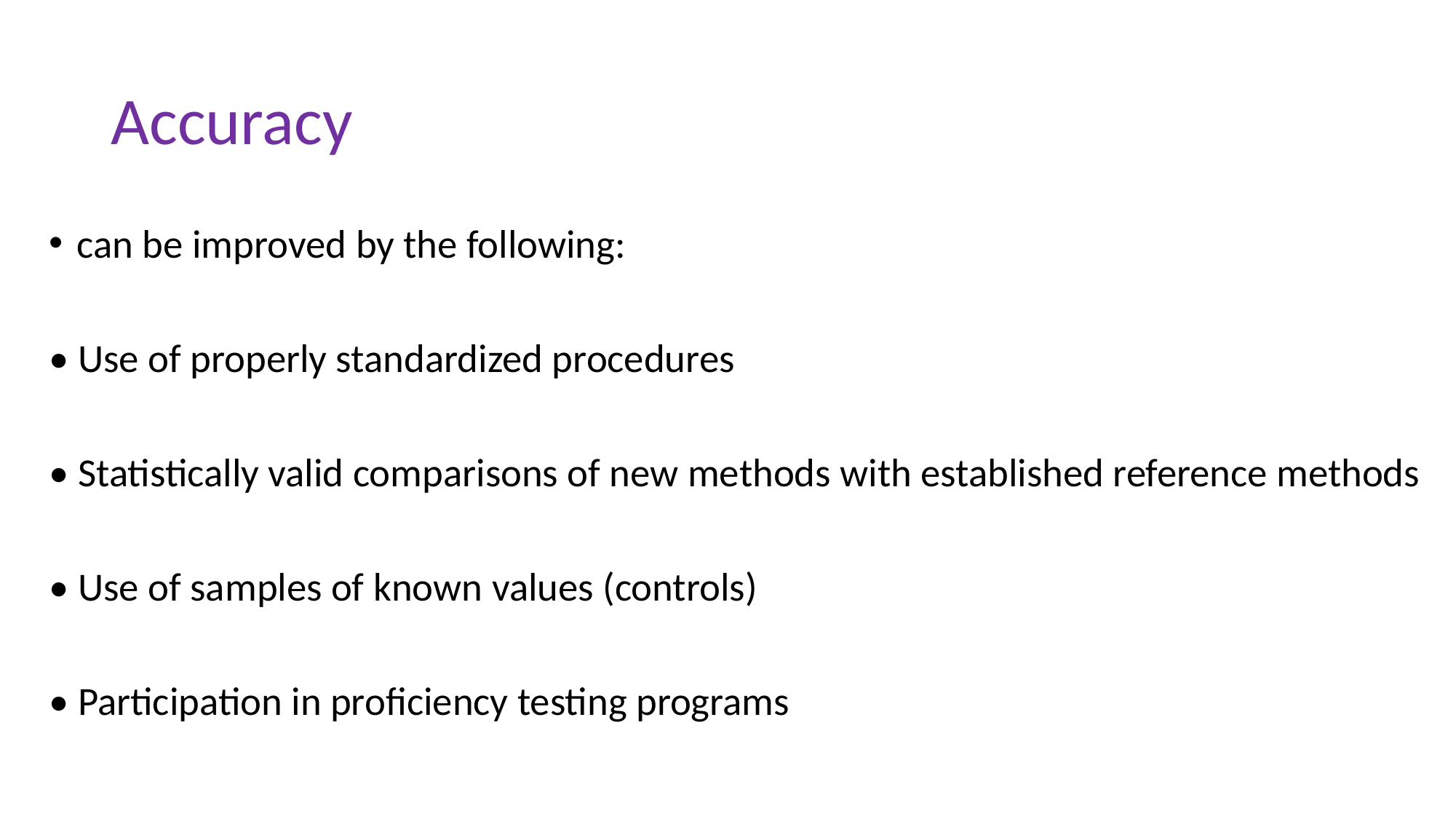

# Accuracy
can be improved by the following:

• Use of properly standardized procedures

• Statistically valid comparisons of new methods with established reference methods

• Use of samples of known values (controls)

• Participation in proficiency testing programs